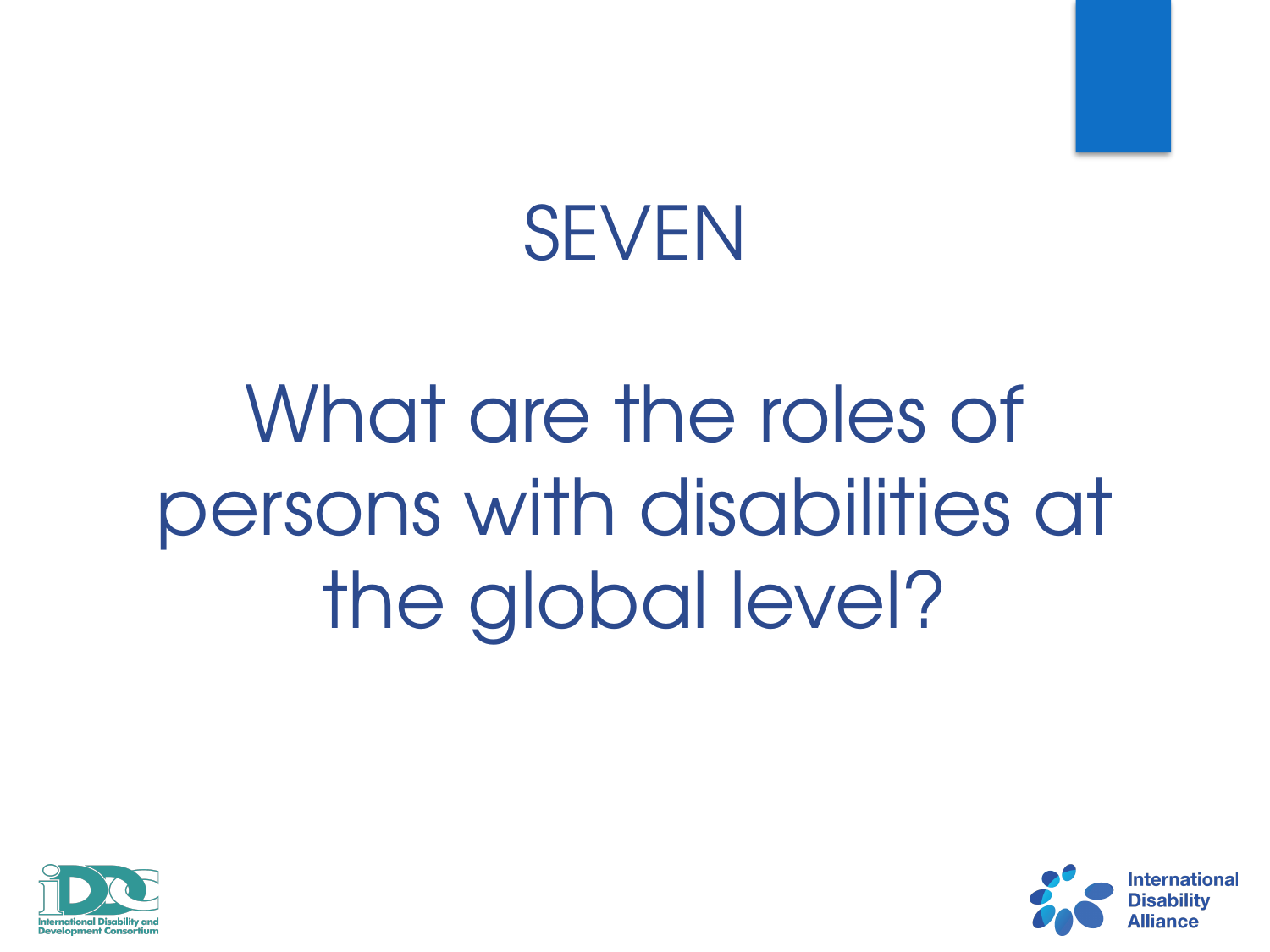

# SEVEN What are the roles of persons with disabilities at the global level?